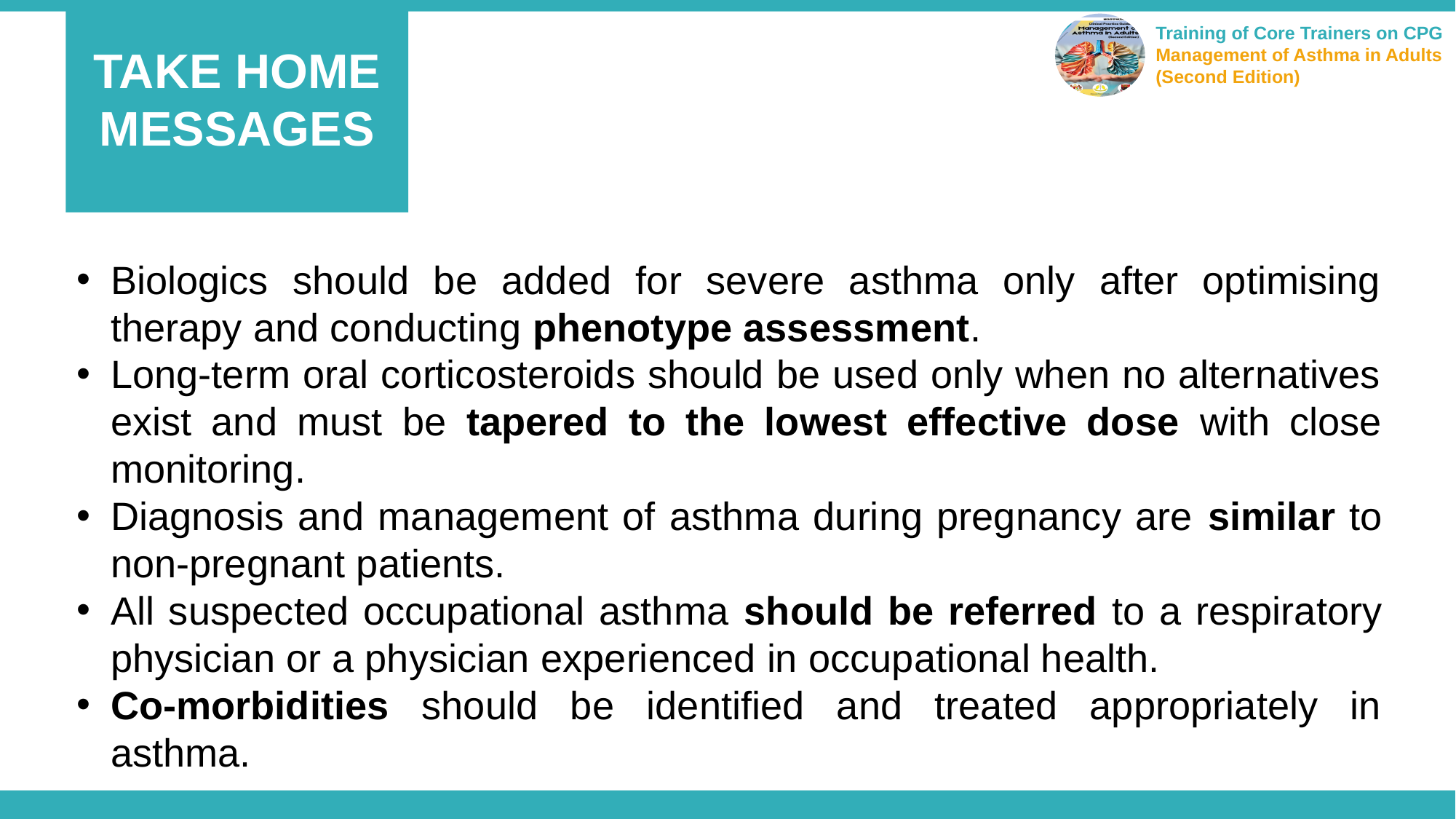

TAKE HOME MESSAGES
Biologics should be added for severe asthma only after optimising therapy and conducting phenotype assessment.
Long-term oral corticosteroids should be used only when no alternatives exist and must be tapered to the lowest effective dose with close monitoring.
Diagnosis and management of asthma during pregnancy are similar to non-pregnant patients.
All suspected occupational asthma should be referred to a respiratory physician or a physician experienced in occupational health.
Co-morbidities should be identified and treated appropriately in asthma.